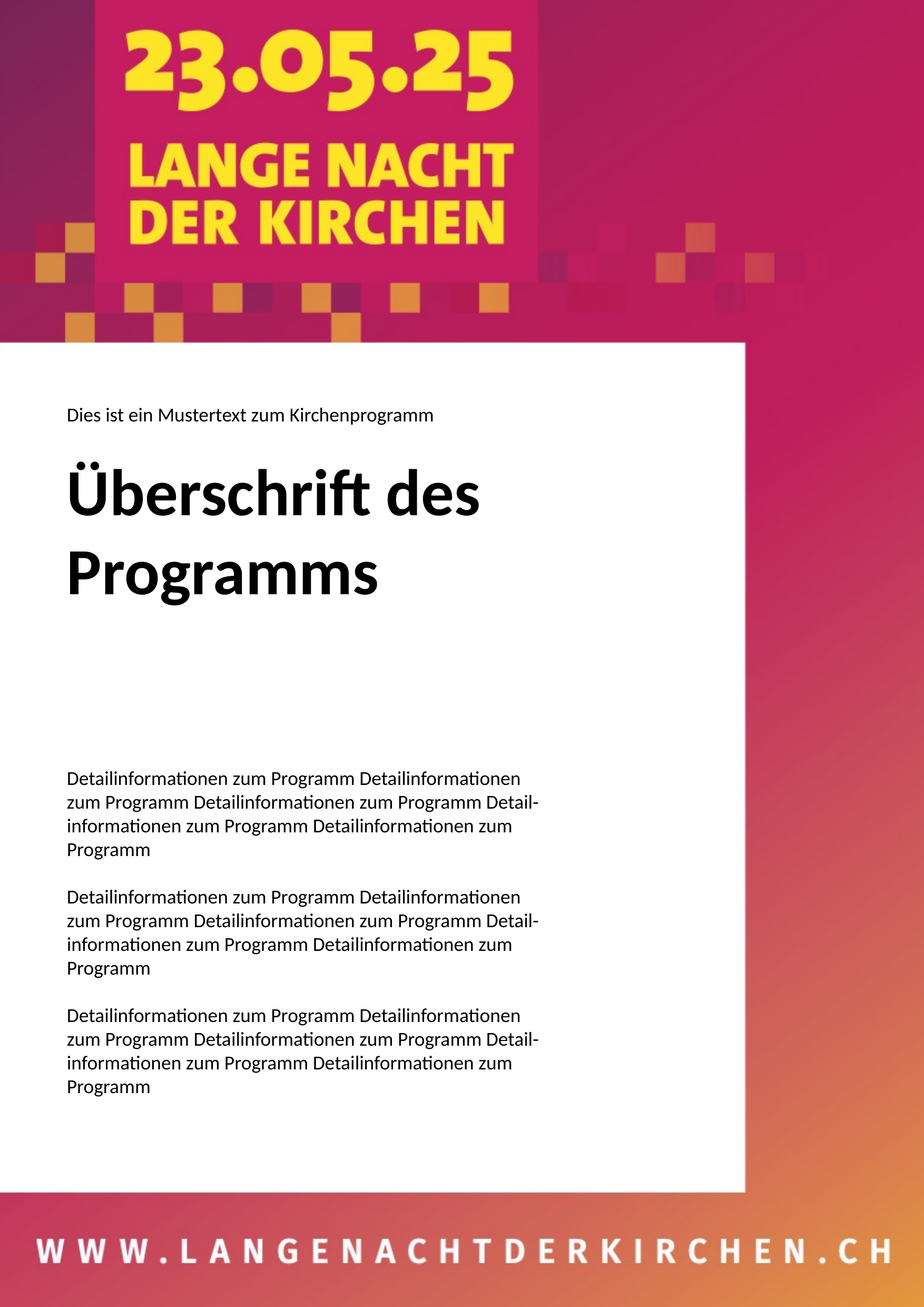

Dies ist ein Mustertext zum Kirchenprogramm

Überschrift des
Programms

Detailinformationen zum Programm Detailinformationen
zum Programm Detailinformationen zum Programm Detail-
informationen zum Programm Detailinformationen zum
Programm

Detailinformationen zum Programm Detailinformationen
zum Programm Detailinformationen zum Programm Detail-
informationen zum Programm Detailinformationen zum
Programm

Detailinformationen zum Programm Detailinformationen
zum Programm Detailinformationen zum Programm Detail-
informationen zum Programm Detailinformationen zum
Programm